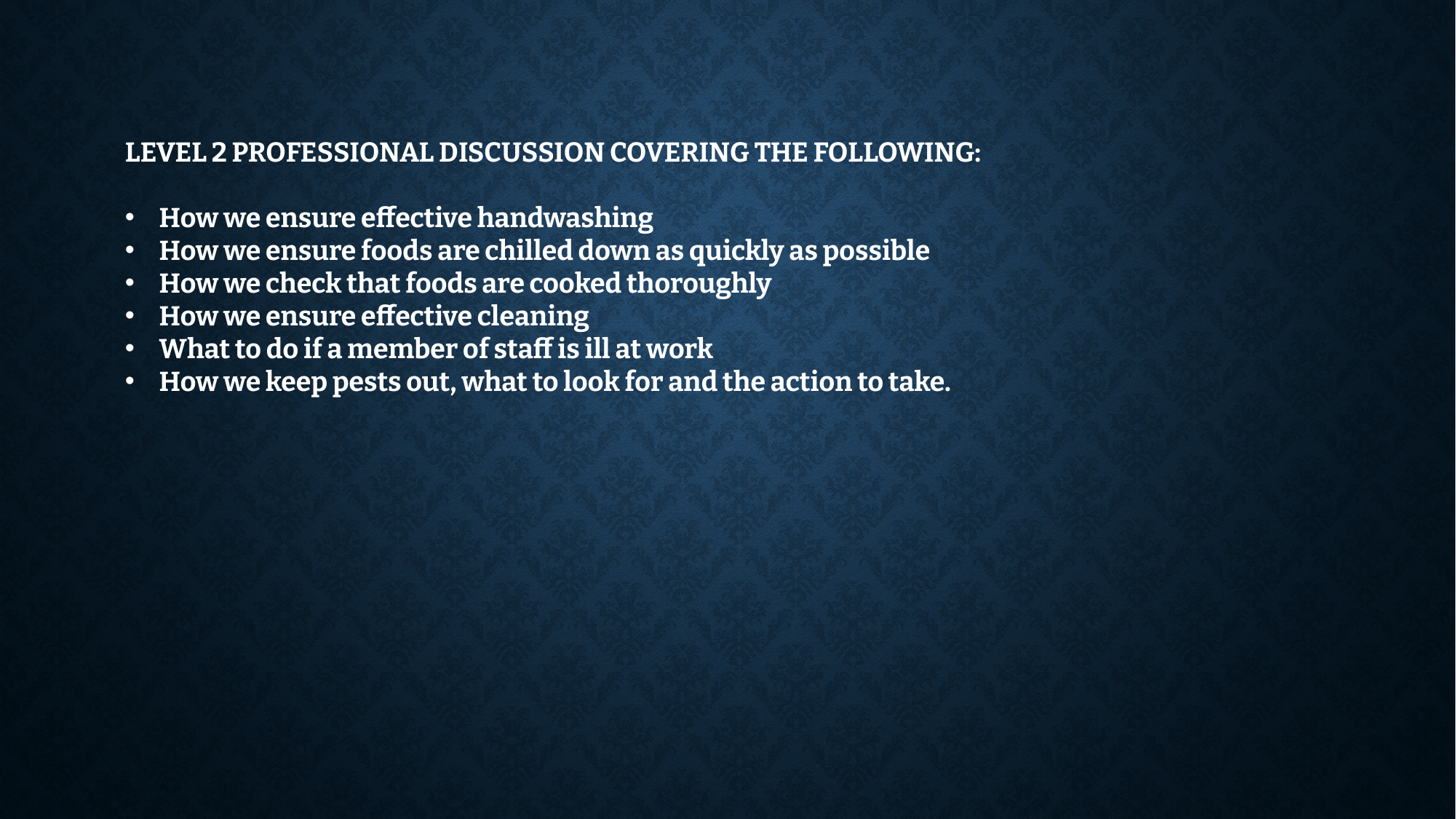

LEVEL 2 PROFESSIONAL DISCUSSION COVERING THE FOLLOWING:

How we ensure effective handwashing
How we ensure foods are chilled down as quickly as possible
How we check that foods are cooked thoroughly
How we ensure effective cleaning
What to do if a member of staff is ill at work
How we keep pests out, what to look for and the action to take.